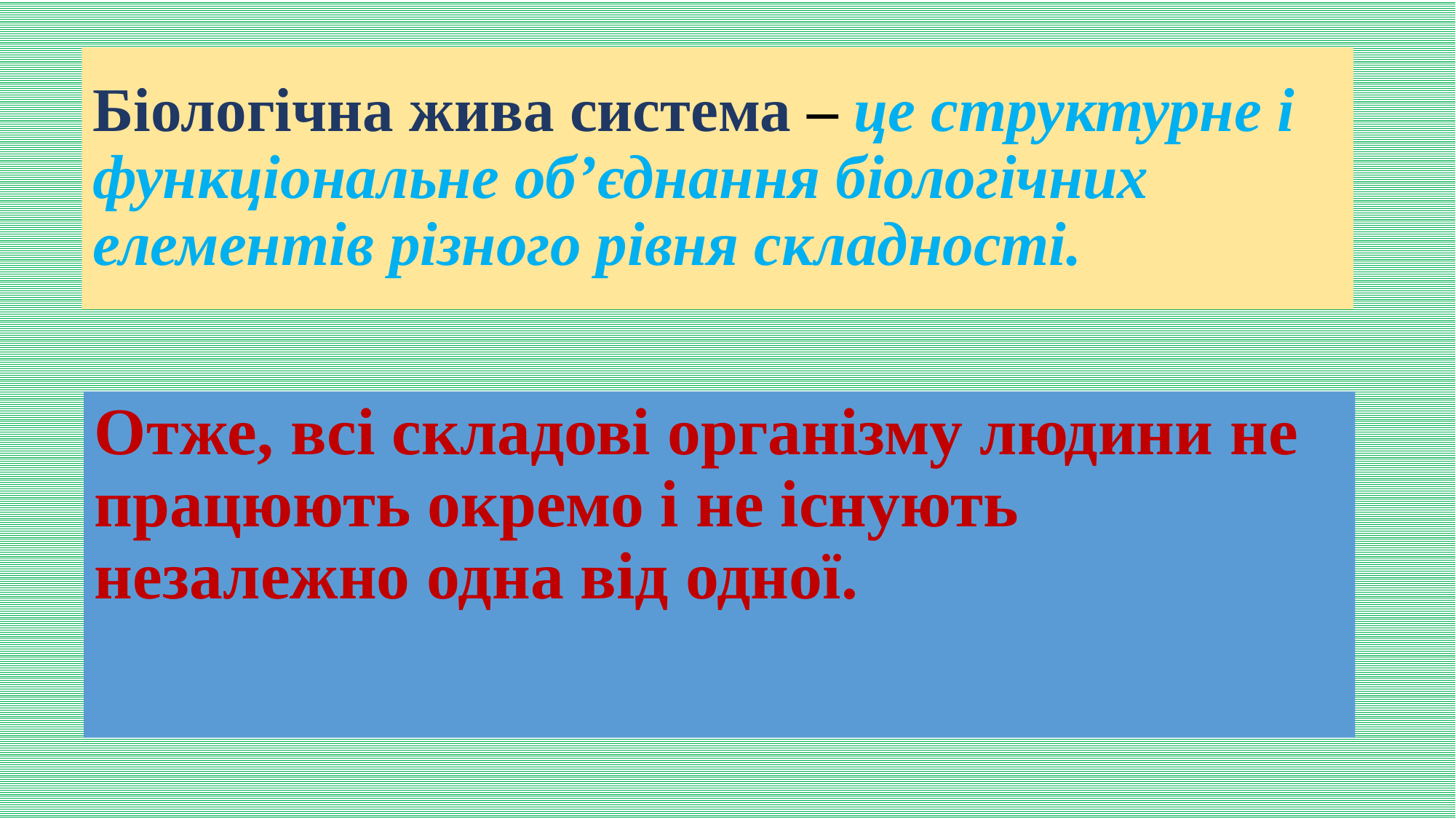

# Біологічна жива система – це структурне і функціональне об’єднання біологічних елементів різного рівня складності.
Отже, всі складові організму людини не працюють окремо і не існують незалежно одна від одної.